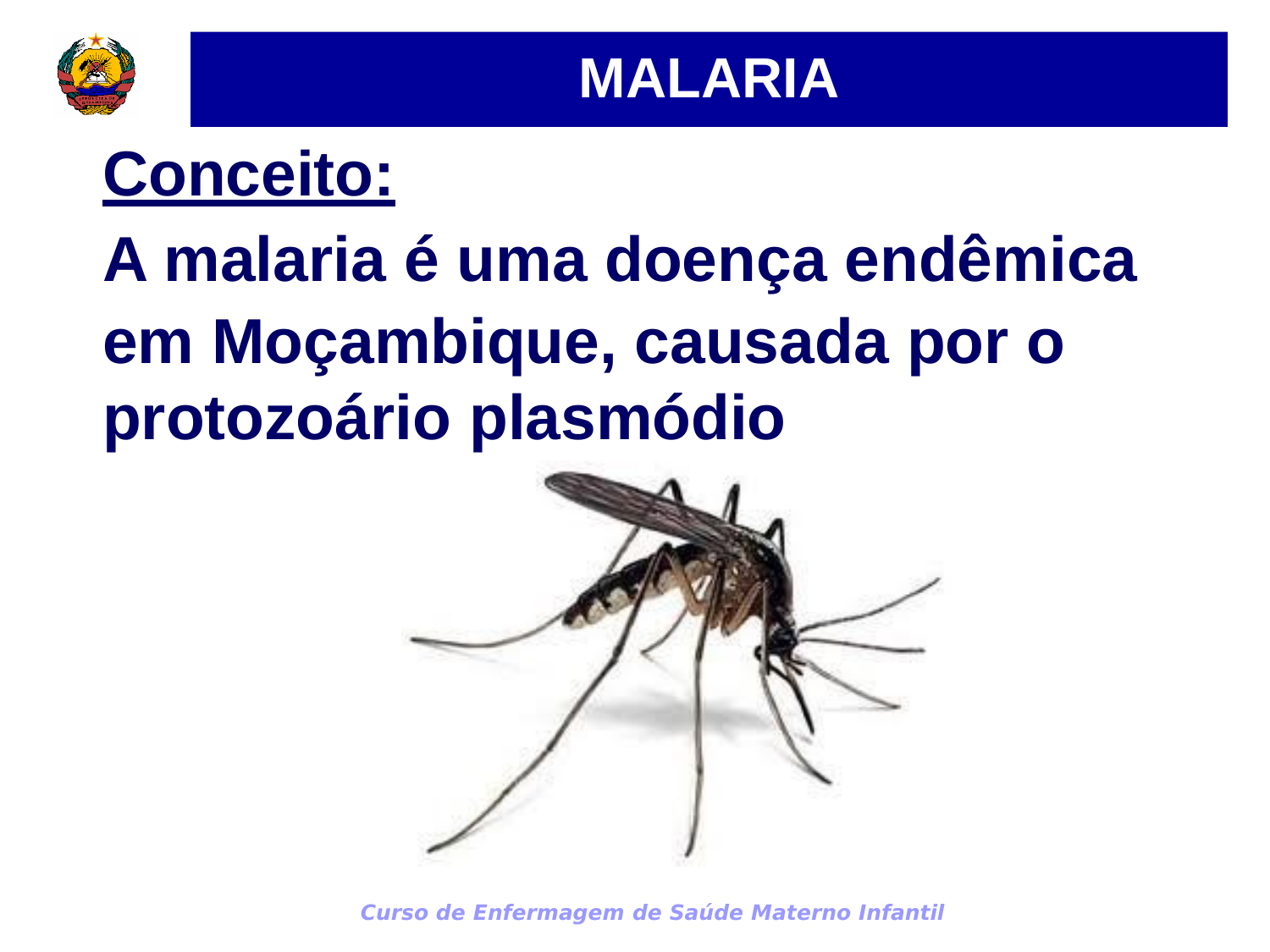

MALARIA
Conceito:
A malaria é uma doença endêmica
em Moçambique, causada
por
o
protozoário
plasmódio

Curso de Enfermagem de Saúde Materno Infantil